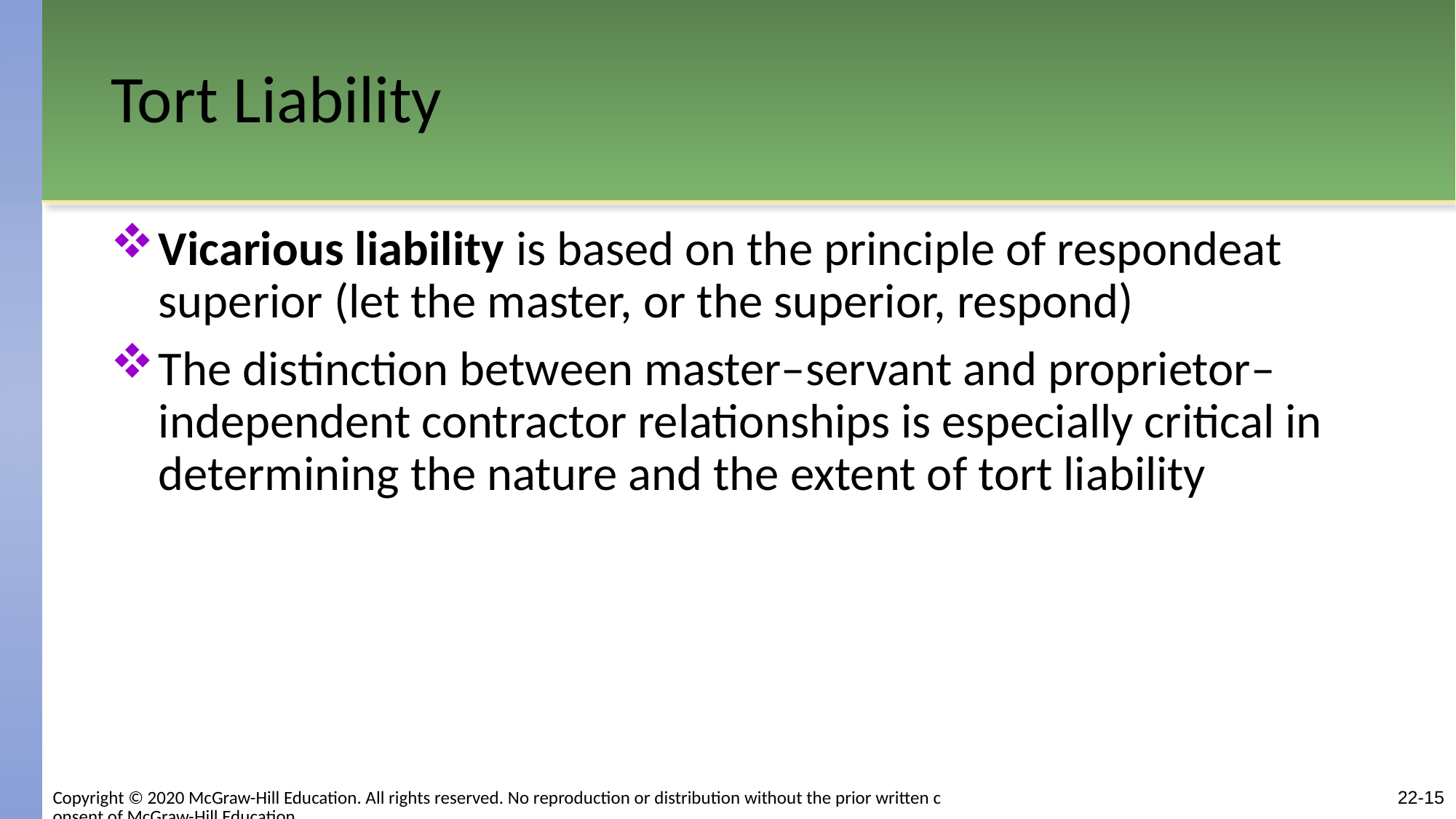

# Tort Liability
Vicarious liability is based on the principle of respondeat superior (let the master, or the superior, respond)
The distinction between master–servant and proprietor–independent contractor relationships is especially critical in determining the nature and the extent of tort liability
22-15
Copyright © 2020 McGraw-Hill Education. All rights reserved. No reproduction or distribution without the prior written consent of McGraw-Hill Education.